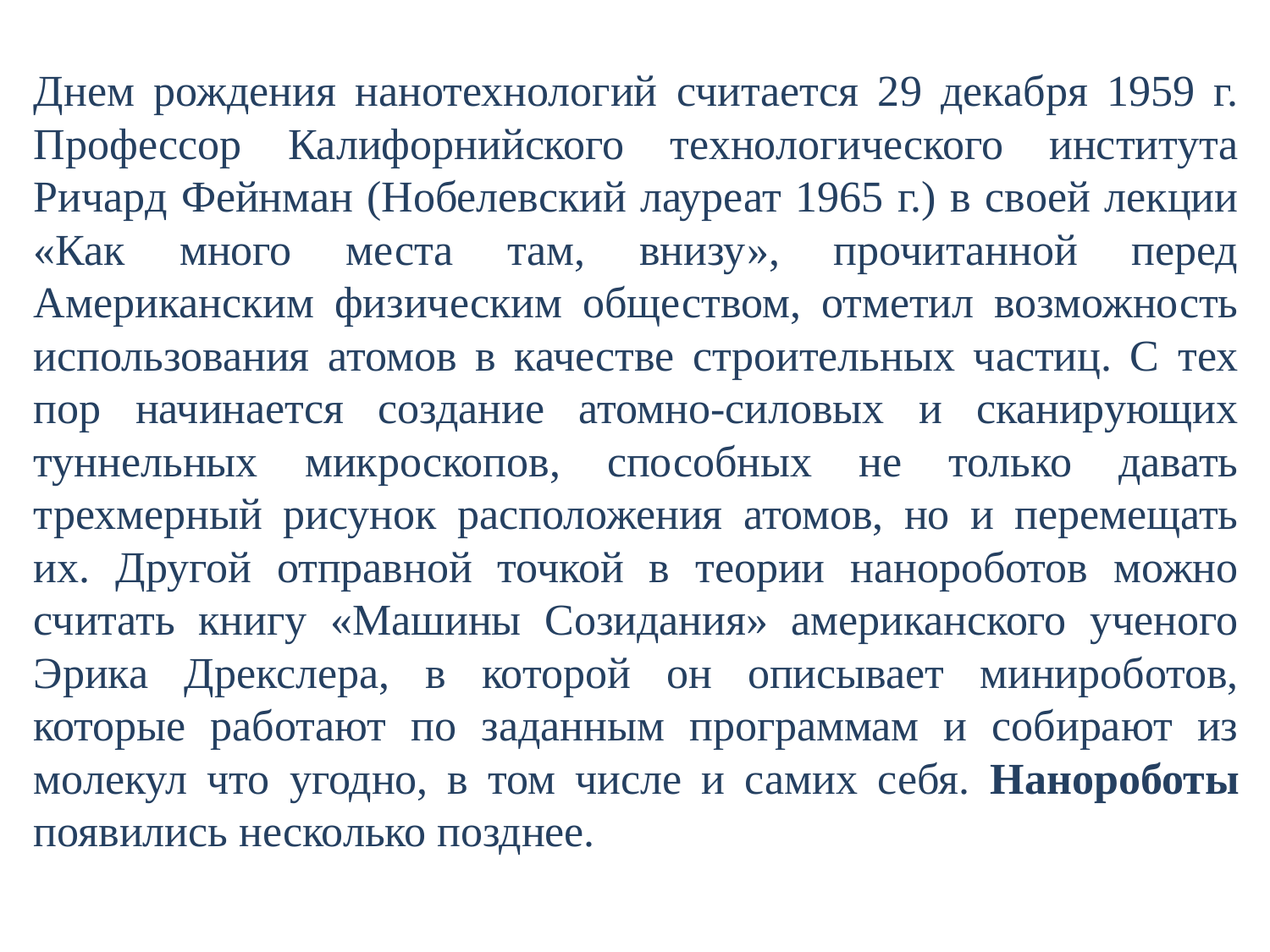

Днем рождения нанотехнологий считается 29 декабря 1959 г. Профессор Калифорнийского технологического института Ричард Фейнман (Нобелевский лауреат 1965 г.) в своей лекции «Как много места там, внизу», прочитанной перед Американским физическим обществом, отметил возможность использования атомов в качестве строительных частиц. С тех пор начинается создание атомно-силовых и сканирующих туннельных микроскопов, способных не только давать трехмерный рисунок расположения атомов, но и перемещать их. Другой отправной точкой в теории нанороботов можно считать книгу «Машины Созидания» американского ученого Эрика Дрекслера, в которой он описывает минироботов, которые работают по заданным программам и собирают из молекул что угодно, в том числе и самих себя. Нанороботы появились несколько позднее.